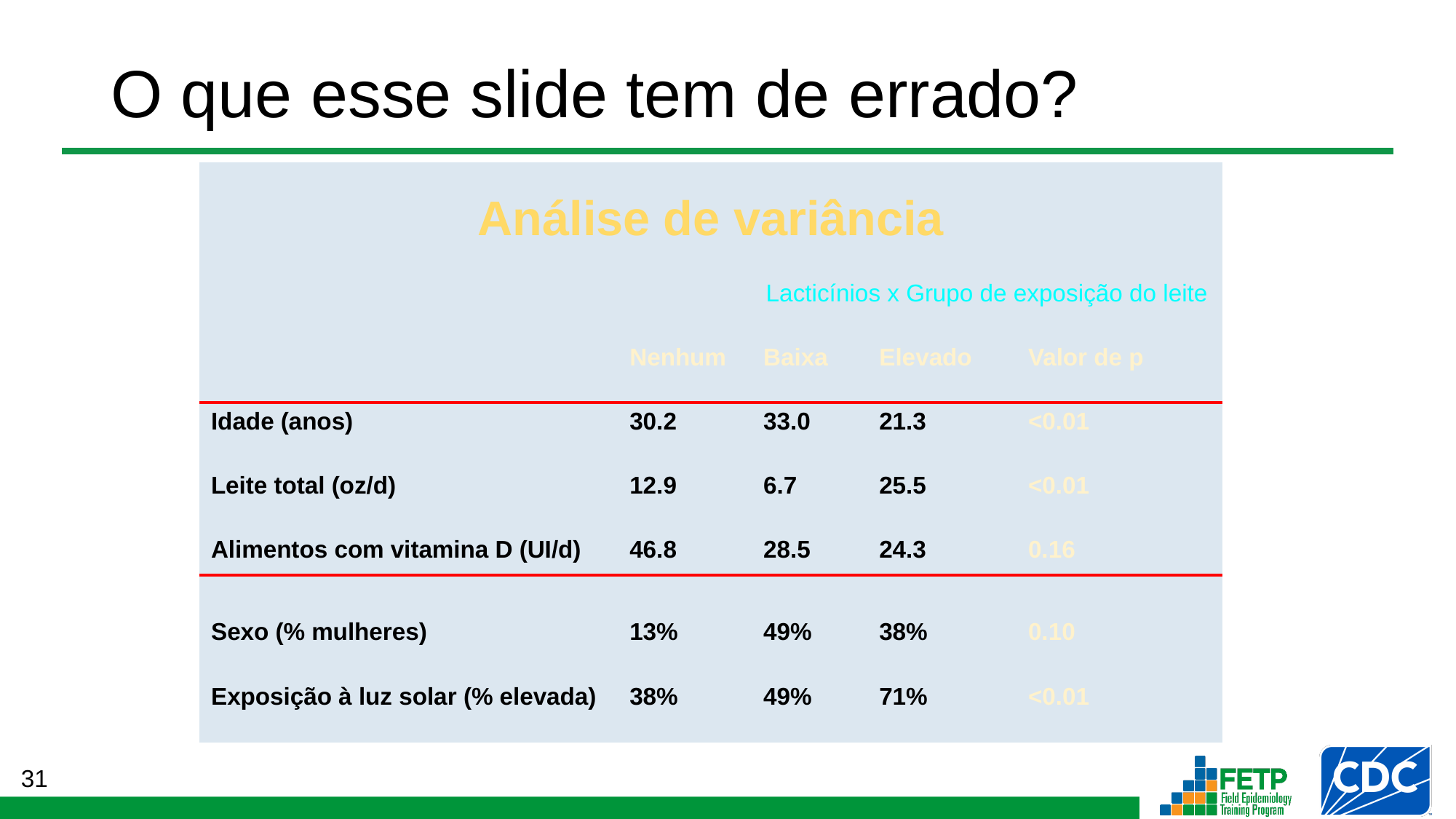

# O que esse slide tem de errado?
| Análise de variância |  |  |  |  |
| --- | --- | --- | --- | --- |
|  |  | Lacticínios x Grupo de exposição do leite | Lacticínios x Grupo de exposição do leite |  |
|  | Nenhum | Baixa | Elevado | Valor de p |
| Idade (anos) | 30.2 | 33.0 | 21.3 | <0.01 |
| Leite total (oz/d) | 12.9 | 6.7 | 25.5 | <0.01 |
| Alimentos com vitamina D (UI/d) | 46.8 | 28.5 | 24.3 | 0.16 |
|  |  |  |  |  |
| Sexo (% mulheres) | 13% | 49% | 38% | 0.10 |
| Exposição à luz solar (% elevada) | 38% | 49% | 71% | <0.01 |